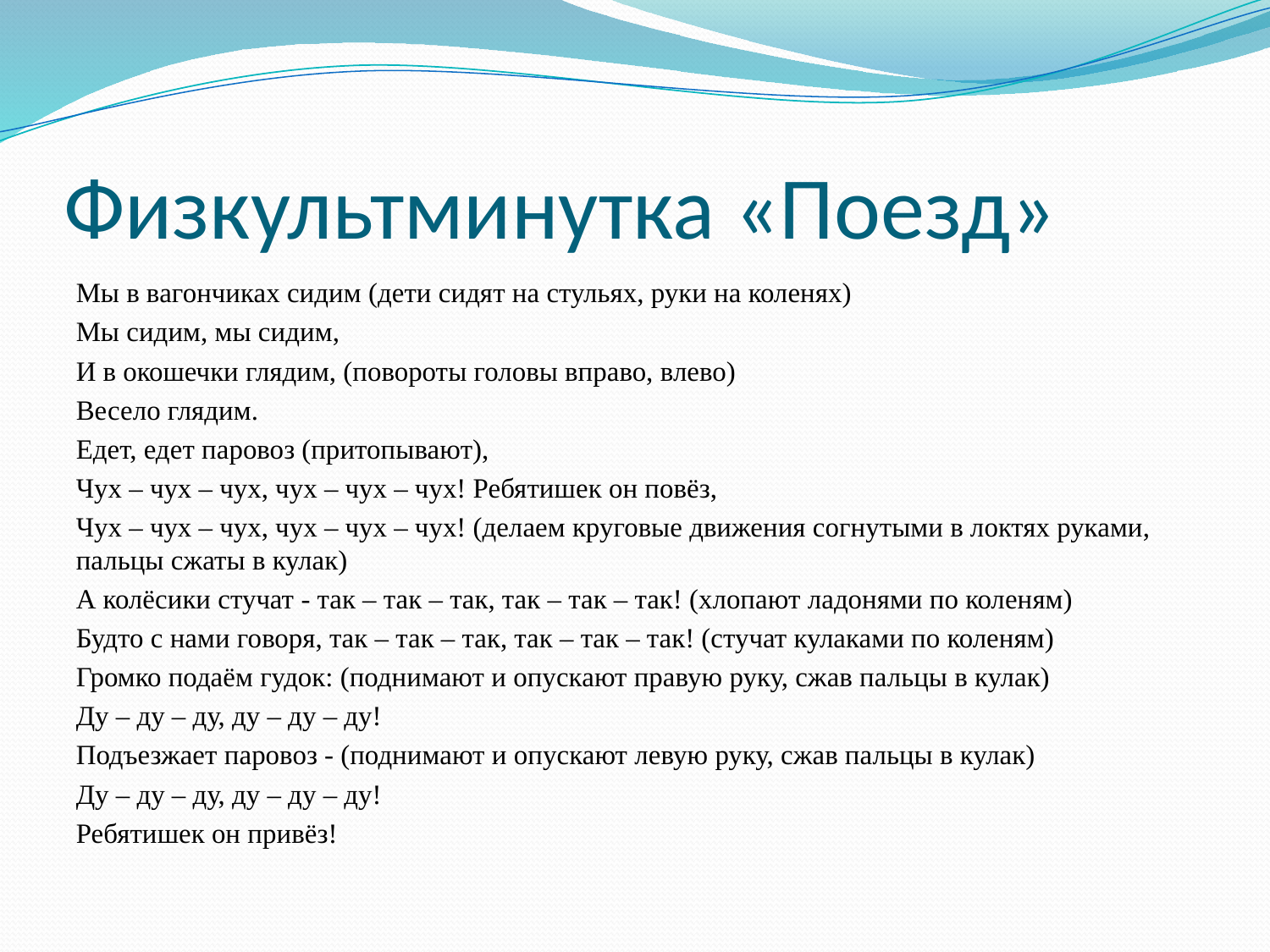

# Физкультминутка «Поезд»
Мы в вагончиках сидим (дети сидят на стульях, руки на коленях)
Мы сидим, мы сидим,
И в окошечки глядим, (повороты головы вправо, влево)
Весело глядим.
Едет, едет паровоз (притопывают),
Чух – чух – чух, чух – чух – чух! Ребятишек он повёз,
Чух – чух – чух, чух – чух – чух! (делаем круговые движения согнутыми в локтях руками, пальцы сжаты в кулак)
А колёсики стучат - так – так – так, так – так – так! (хлопают ладонями по коленям)
Будто с нами говоря, так – так – так, так – так – так! (стучат кулаками по коленям)
Громко подаём гудок: (поднимают и опускают правую руку, сжав пальцы в кулак)
Ду – ду – ду, ду – ду – ду!
Подъезжает паровоз - (поднимают и опускают левую руку, сжав пальцы в кулак)
Ду – ду – ду, ду – ду – ду!
Ребятишек он привёз!